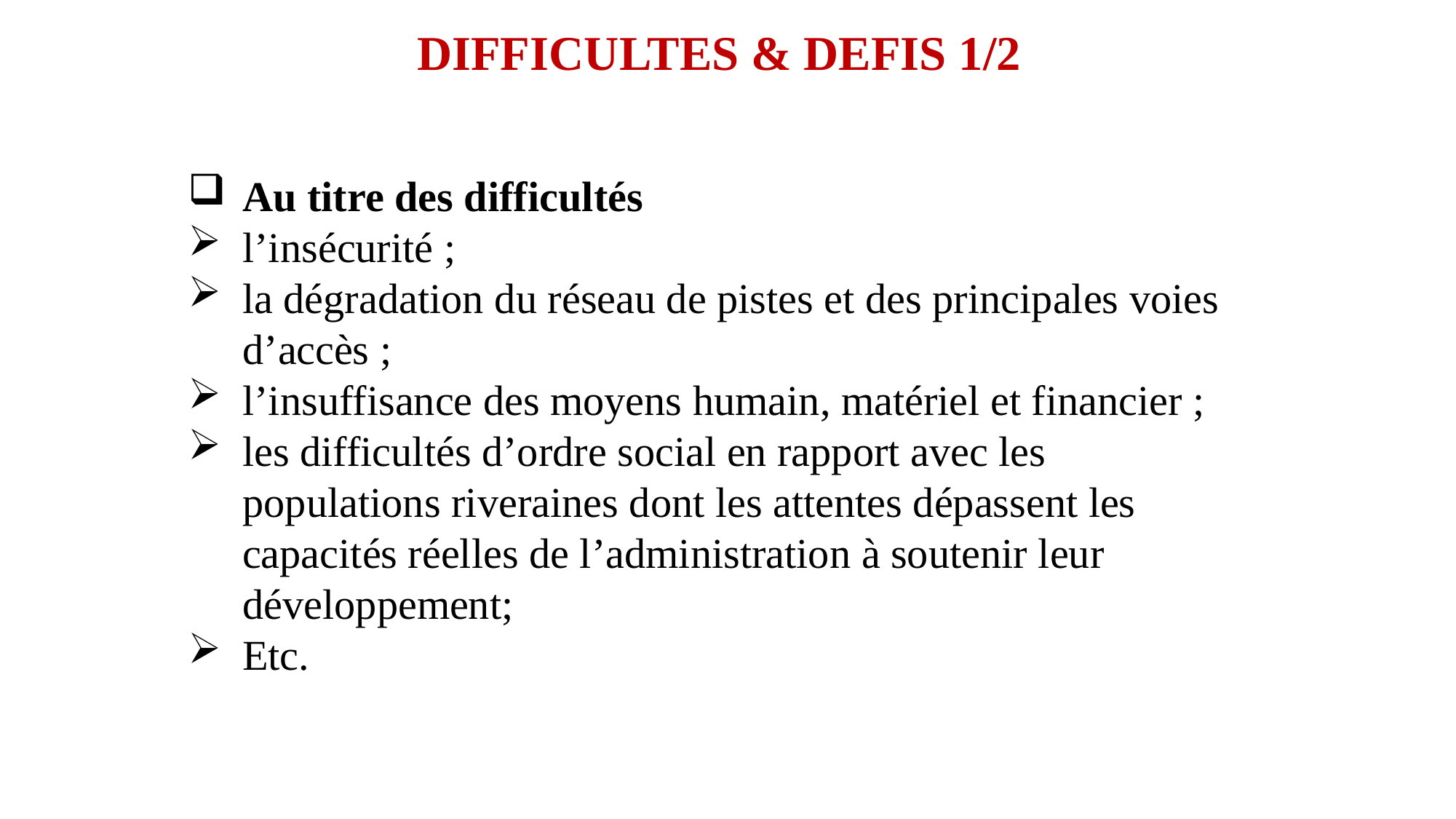

# DIFFICULTES & DEFIS 1/2
Au titre des difficultés
l’insécurité ;
la dégradation du réseau de pistes et des principales voies d’accès ;
l’insuffisance des moyens humain, matériel et financier ;
les difficultés d’ordre social en rapport avec les populations riveraines dont les attentes dépassent les capacités réelles de l’administration à soutenir leur développement;
Etc.